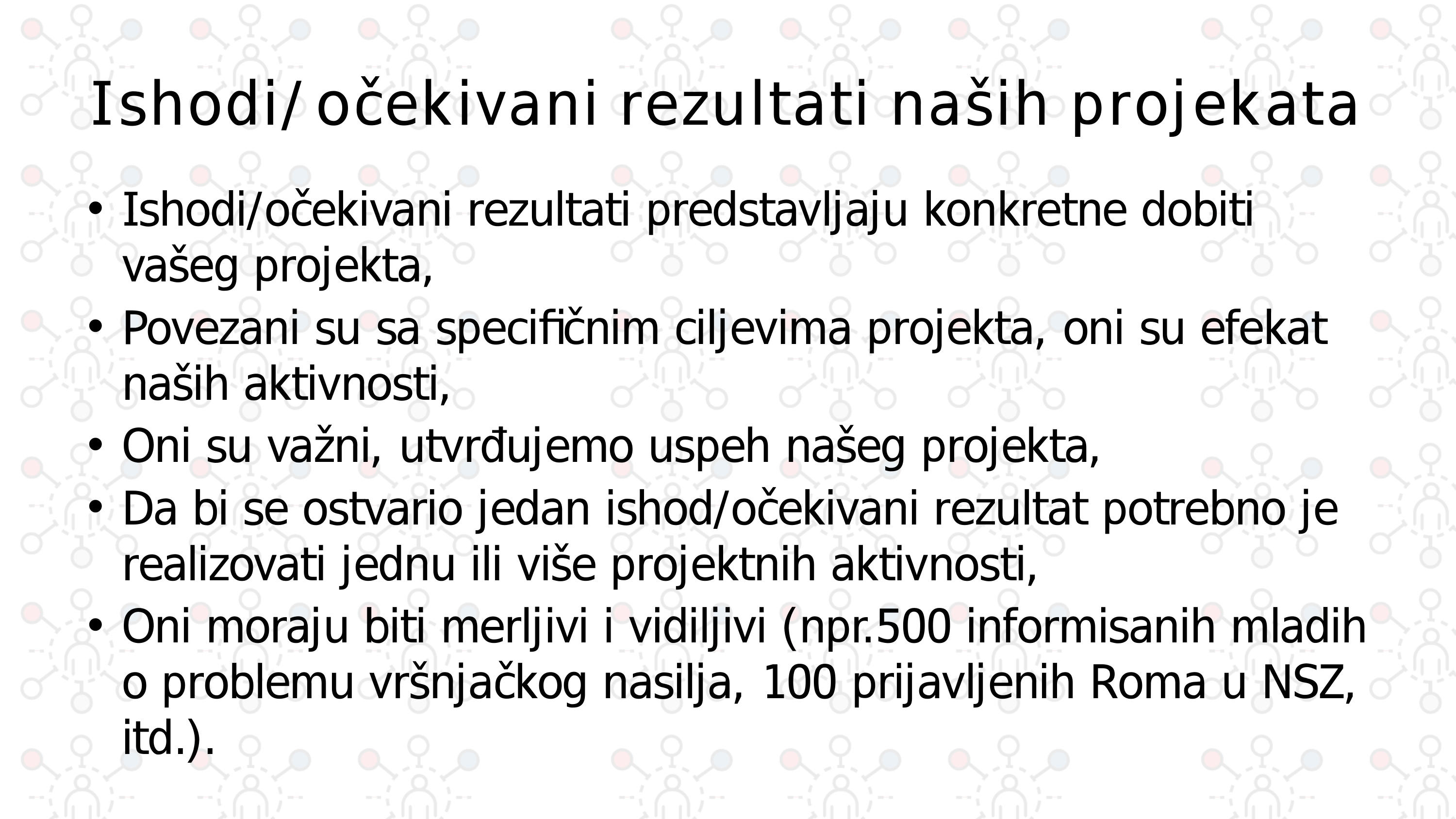

# Ishodi/očekivani rezultati naših projekata
Ishodi/očekivani rezultati predstavljaju konkretne dobiti vašeg projekta,
Povezani su sa specifičnim ciljevima projekta, oni su efekat naših aktivnosti,
Oni su važni, utvrđujemo uspeh našeg projekta,
Da bi se ostvario jedan ishod/očekivani rezultat potrebno je realizovati jednu ili više projektnih aktivnosti,
Oni moraju biti merljivi i vidiljivi (npr.500 informisanih mladih o problemu vršnjačkog nasilja, 100 prijavljenih Roma u NSZ, itd.).